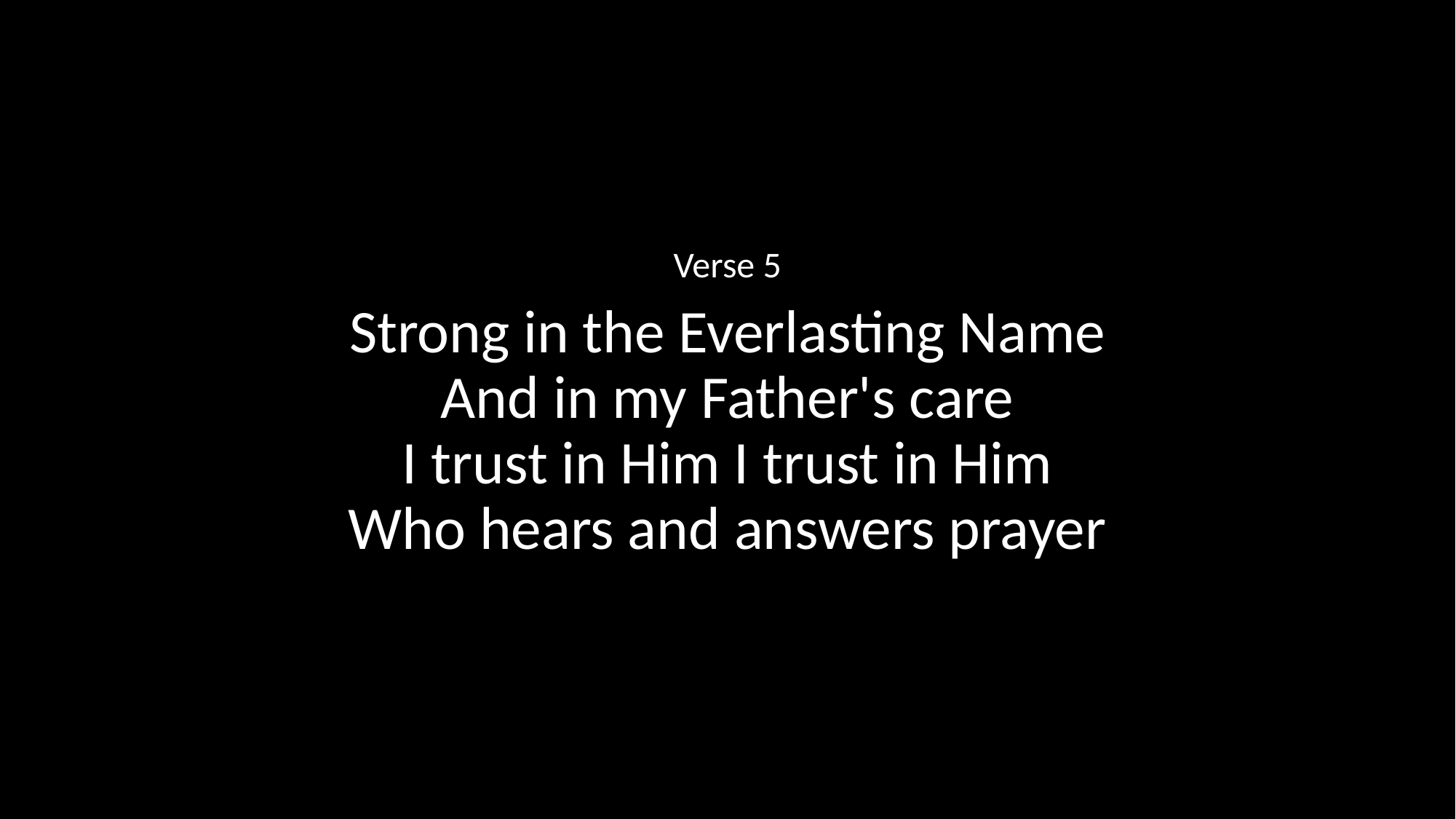

Verse 5
Strong in the Everlasting Name
And in my Father's care
I trust in Him I trust in Him
Who hears and answers prayer